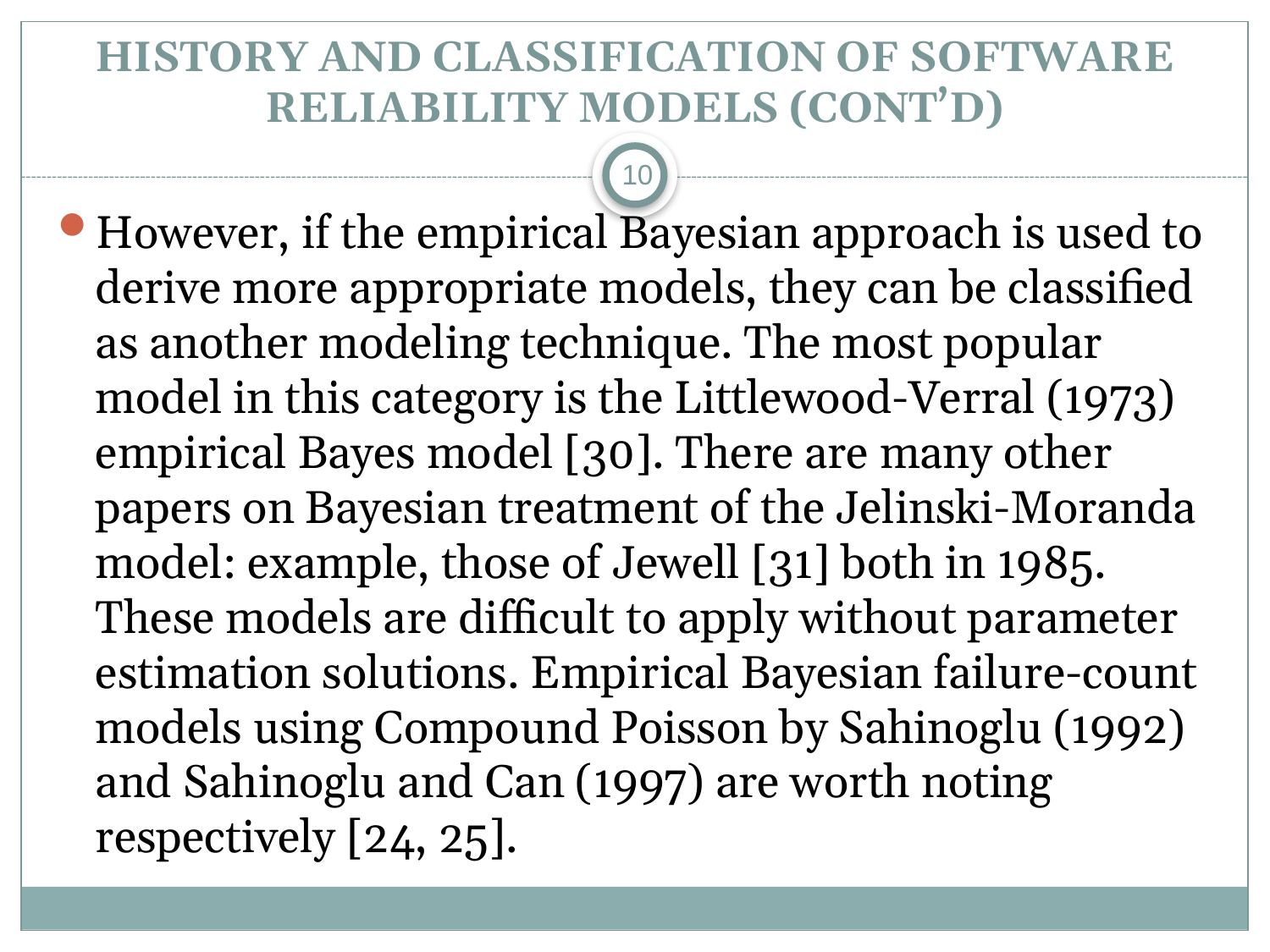

# History and Classification of Software Reliability Models (CONT’D)
10
However, if the empirical Bayesian approach is used to derive more appropriate models, they can be classified as another modeling technique. The most popular model in this category is the Littlewood-Verral (1973) empirical Bayes model [30]. There are many other papers on Bayesian treatment of the Jelinski-Moranda model: example, those of Jewell [31] both in 1985. These models are difficult to apply without parameter estimation solutions. Empirical Bayesian failure-count models using Compound Poisson by Sahinoglu (1992) and Sahinoglu and Can (1997) are worth noting respectively [24, 25].